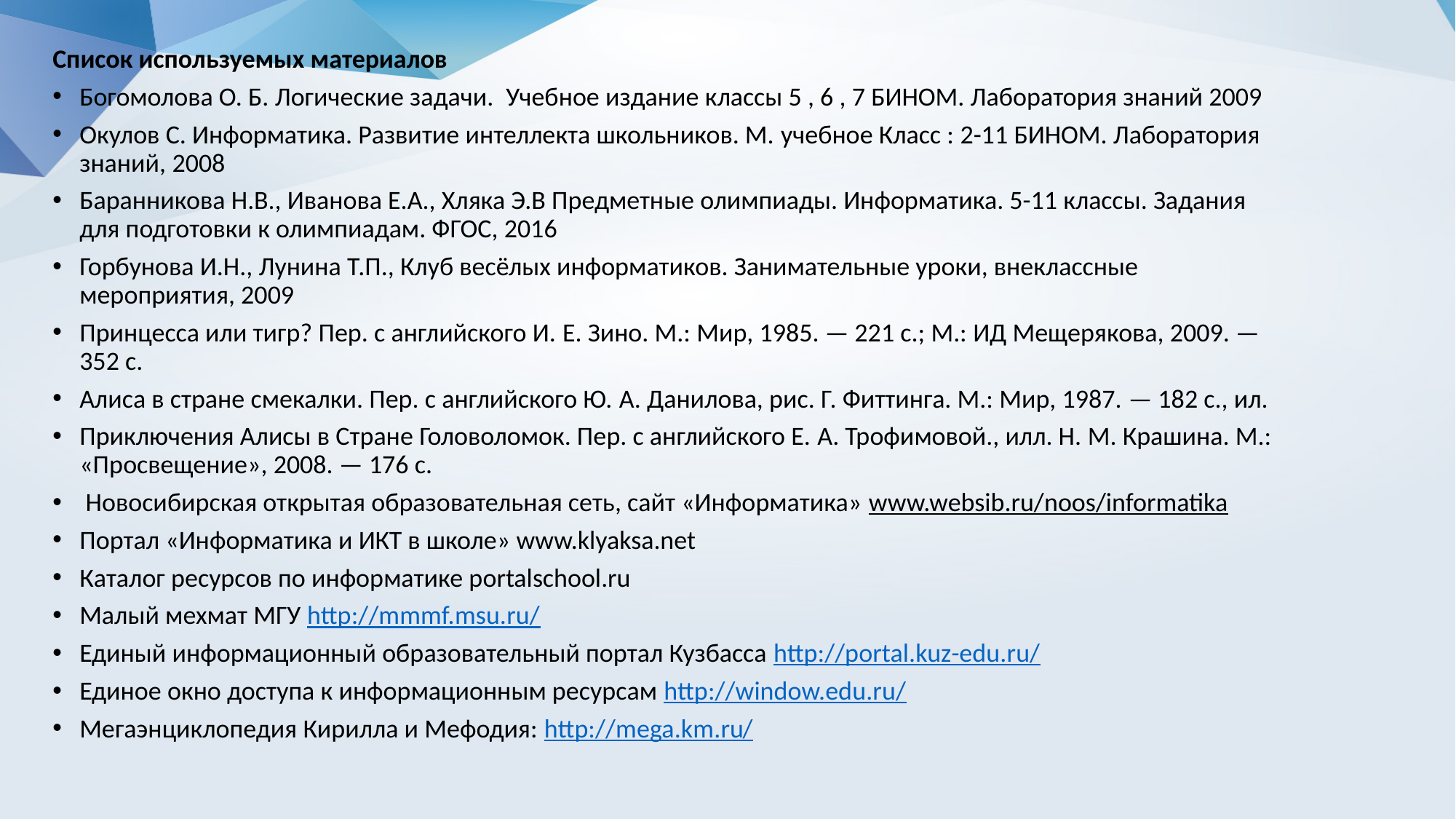

Список используемых материалов
Богомолова О. Б. Логические задачи.  Учебное издание классы 5 , 6 , 7 БИНОМ. Лаборатория знаний 2009
Окулов С. Информатика. Развитие интеллекта школьников. М. учебное Класс : 2-11 БИНОМ. Лаборатория знаний, 2008
Баранникова Н.В., Иванова Е.А., Хляка Э.В Предметные олимпиады. Информатика. 5-11 классы. Задания для подготовки к олимпиадам. ФГОС, 2016
Горбунова И.Н., Лунина Т.П., Клуб весёлых информатиков. Занимательные уроки, внеклассные мероприятия, 2009
Принцесса или тигр? Пер. с английского И. Е. Зино. М.: Мир, 1985. — 221 с.; М.: ИД Мещерякова, 2009. — 352 с.
Алиса в стране смекалки. Пер. с английского Ю. А. Данилова, рис. Г. Фиттинга. М.: Мир, 1987. — 182 с., ил.
Приключения Алисы в Стране Головоломок. Пер. с английского Е. А. Трофимовой., илл. Н. М. Крашина. М.: «Просвещение», 2008. — 176 с.
 Новосибирская открытая образовательная сеть, сайт «Информатика» www.websib.ru/noos/informatika
Портал «Информатика и ИКТ в школе» www.klyaksa.net
Каталог ресурсов по информатике portalschool.ru
Малый мехмат МГУ http://mmmf.msu.ru/
Единый информационный образовательный портал Кузбасса http://portal.kuz-edu.ru/
Единое окно доступа к информационным ресурсам http://window.edu.ru/
Мегаэнциклопедия Кирилла и Мефодия: http://mega.km.ru/